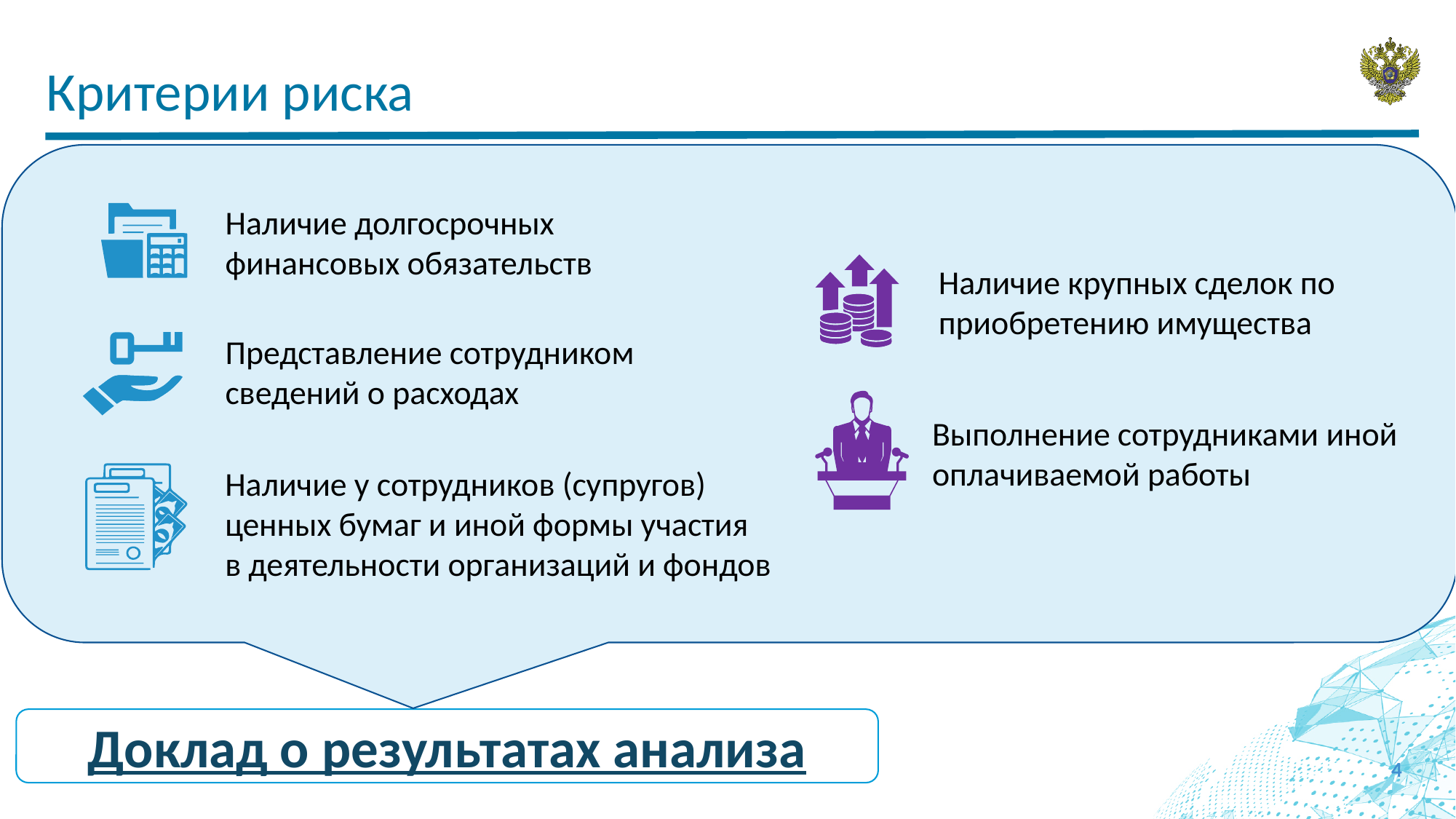

Критерии риска

Наличие долгосрочных финансовых обязательств

Наличие крупных сделок по приобретению имущества
Представление сотрудником сведений о расходах

Выполнение сотрудниками иной оплачиваемой работы
Наличие у сотрудников (супругов) ценных бумаг и иной формы участия
в деятельности организаций и фондов

Доклад о результатах анализа
4